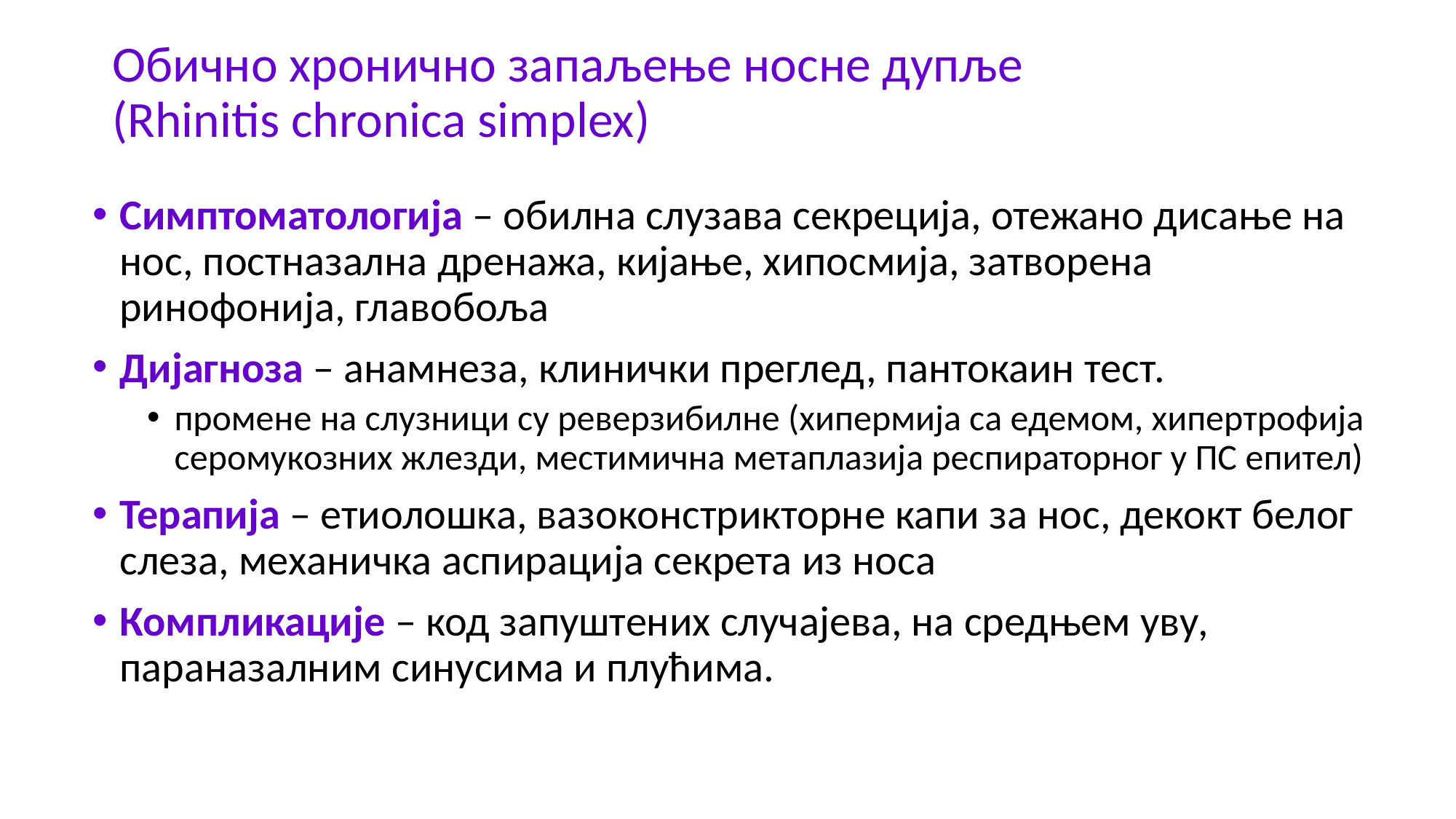

# Обично хронично запаљење носне дупље (Rhinitis chronica simplex)
Симптоматологија – обилна слузава секреција, отежано дисање на нос, постназална дренажа, кијање, хипосмија, затворена ринофонија, главобоља
Дијагноза – анамнеза, клинички преглед, пантокаин тест.
промене на слузници су реверзибилне (хипермија са едемом, хипертрофија серомукозних жлезди, местимична метаплазија респираторног у ПС епител)
Терапија – етиолошка, вазоконстрикторне капи за нос, декокт белог слеза, механичка аспирација секрета из носа
Компликације – код запуштених случајева, на средњем уву, параназалним синусима и плућима.